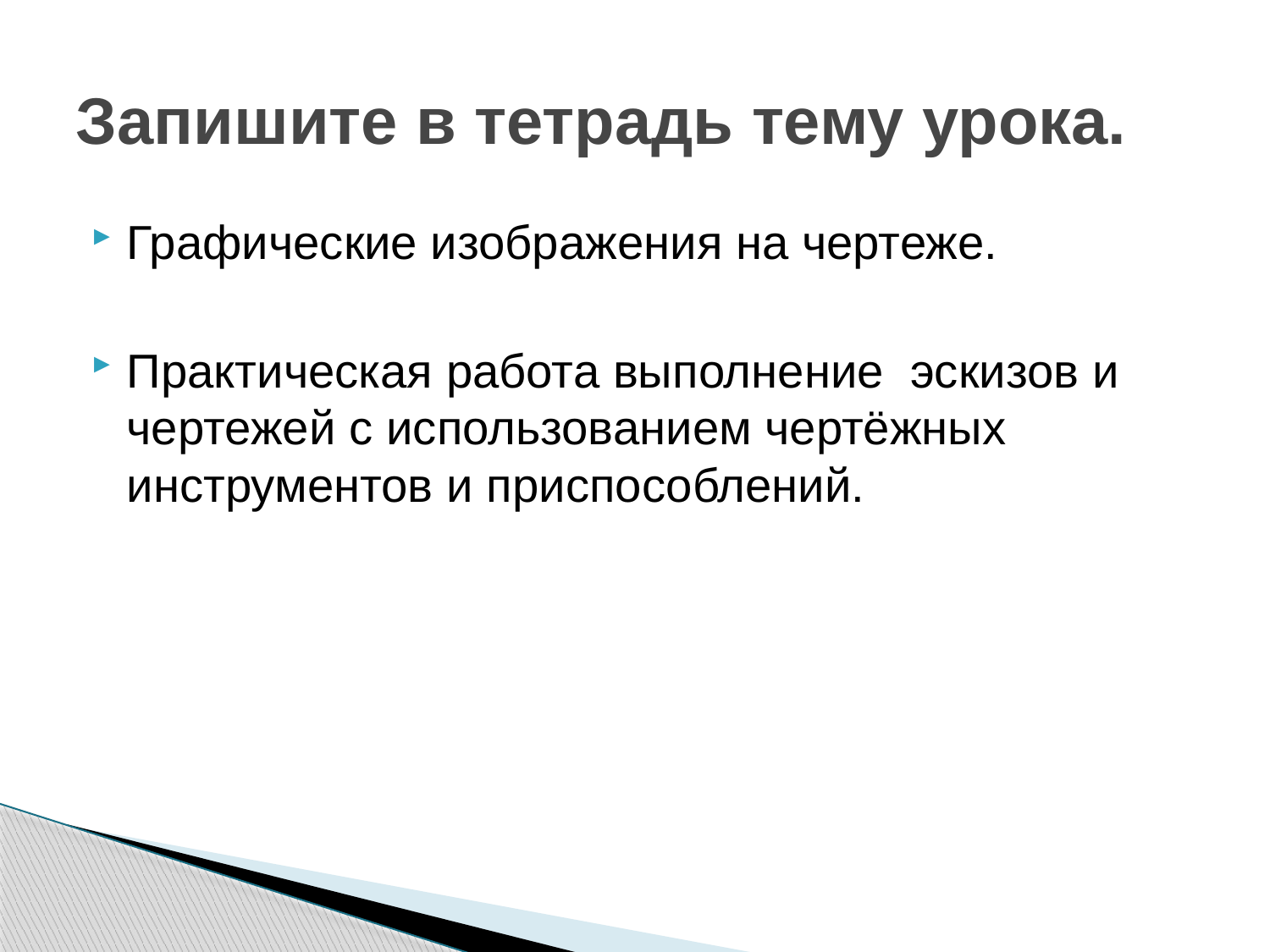

# Запишите в тетрадь тему урока.
Графические изображения на чертеже.

Практическая работа выполнение  эскизов и чертежей с использованием чертёжных инструментов и приспособлений.